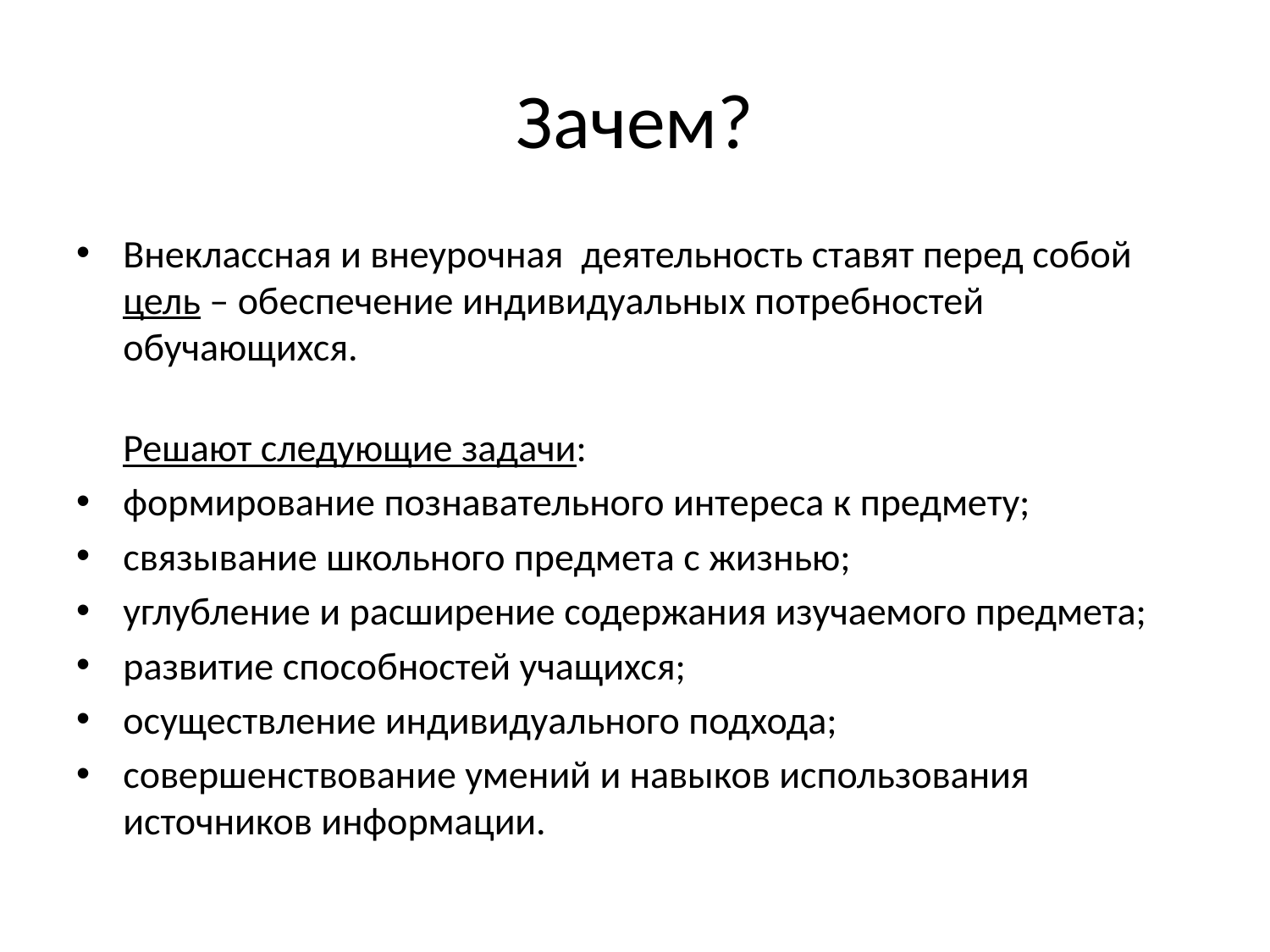

# Зачем?
Внеклассная и внеурочная  деятельность ставят перед собой цель – обеспечение индивидуальных потребностей обучающихся.
Решают следующие задачи:
формирование познавательного интереса к предмету;
связывание школьного предмета с жизнью;
углубление и расширение содержания изучаемого предмета;
развитие способностей учащихся;
осуществление индивидуального подхода;
совершенствование умений и навыков использования источников информации.